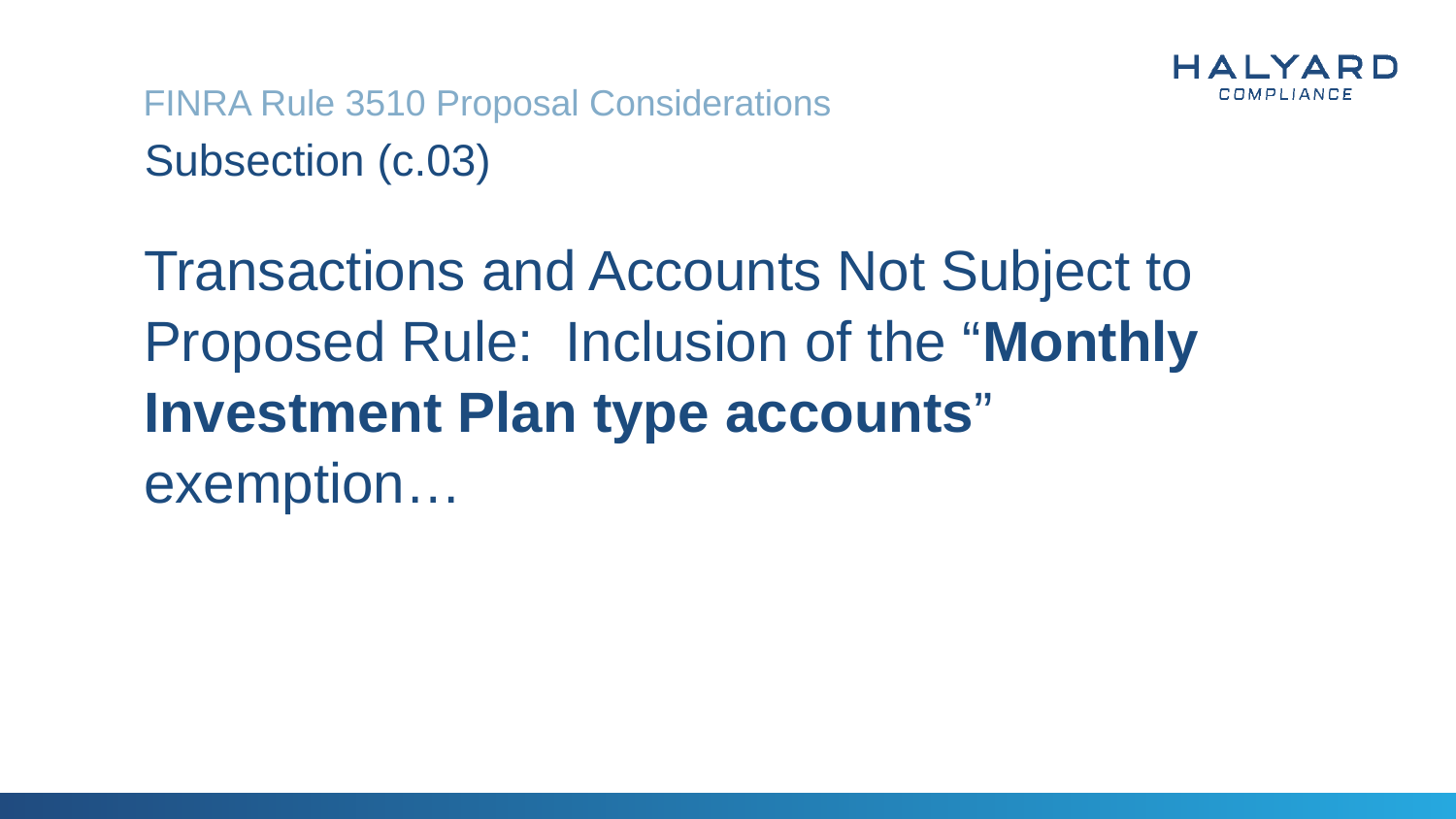

FINRA Rule 3510 Proposal Considerations
# Subsection (c.03)
Transactions and Accounts Not Subject to Proposed Rule:  Inclusion of the “Monthly Investment Plan type accounts” exemption…